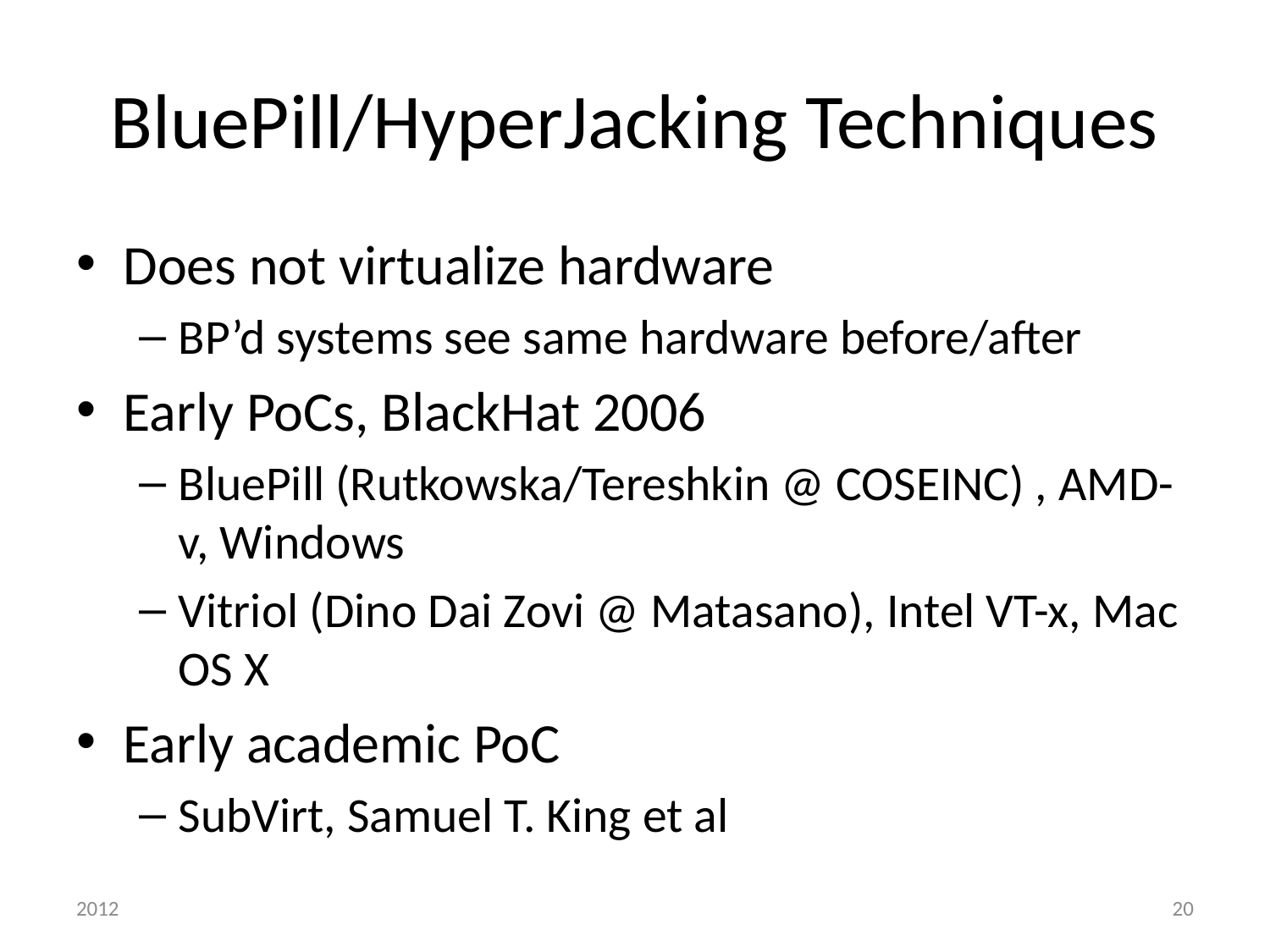

# BluePill/HyperJacking Techniques
Does not virtualize hardware
BP’d systems see same hardware before/after
Early PoCs, BlackHat 2006
BluePill (Rutkowska/Tereshkin @ COSEINC) , AMD-v, Windows
Vitriol (Dino Dai Zovi @ Matasano), Intel VT-x, Mac OS X
Early academic PoC
SubVirt, Samuel T. King et al
2012

20